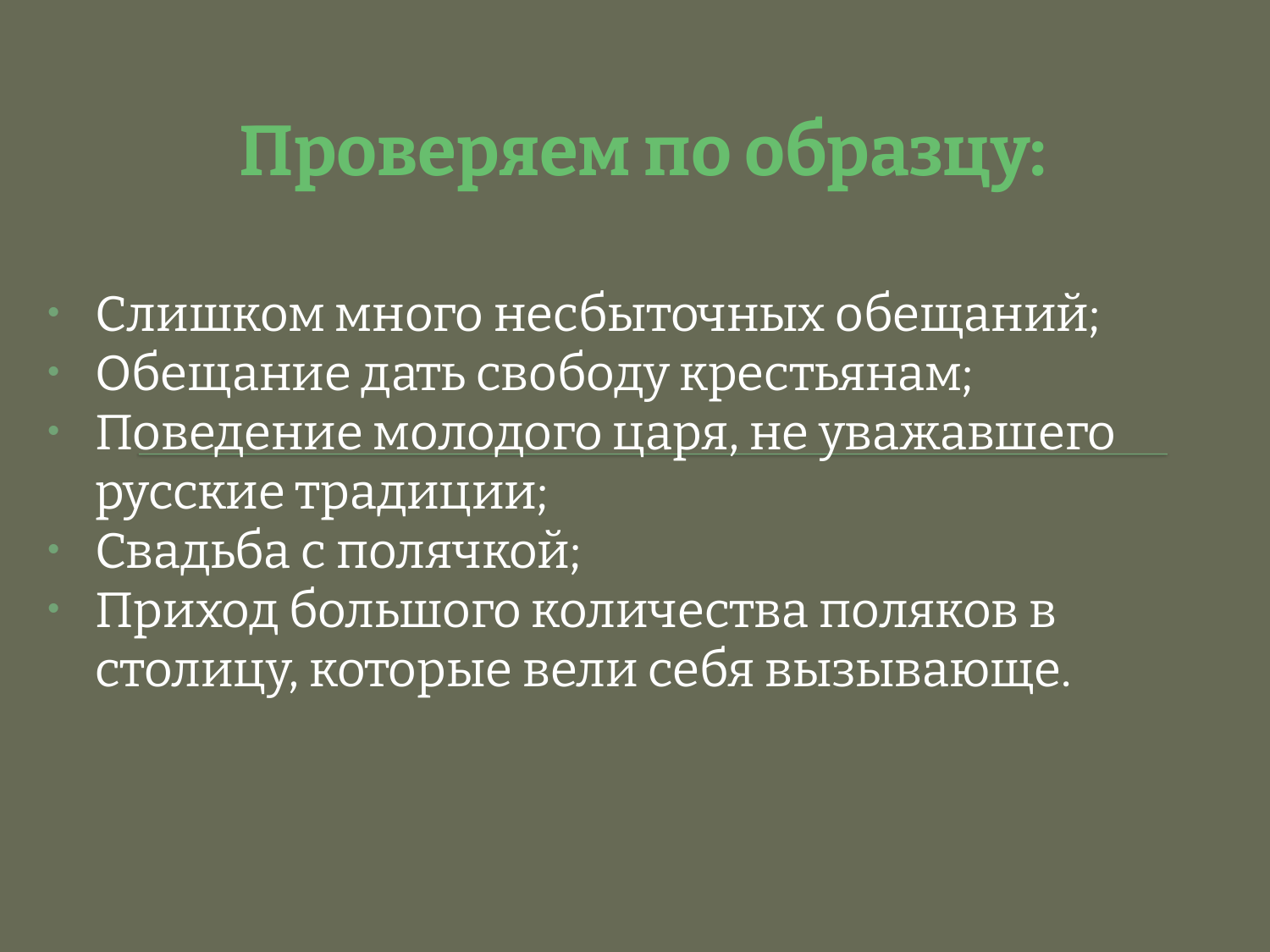

# Проверяем по образцу:
Слишком много несбыточных обещаний;
Обещание дать свободу крестьянам;
Поведение молодого царя, не уважавшего русские традиции;
Свадьба с полячкой;
Приход большого количества поляков в столицу, которые вели себя вызывающе.